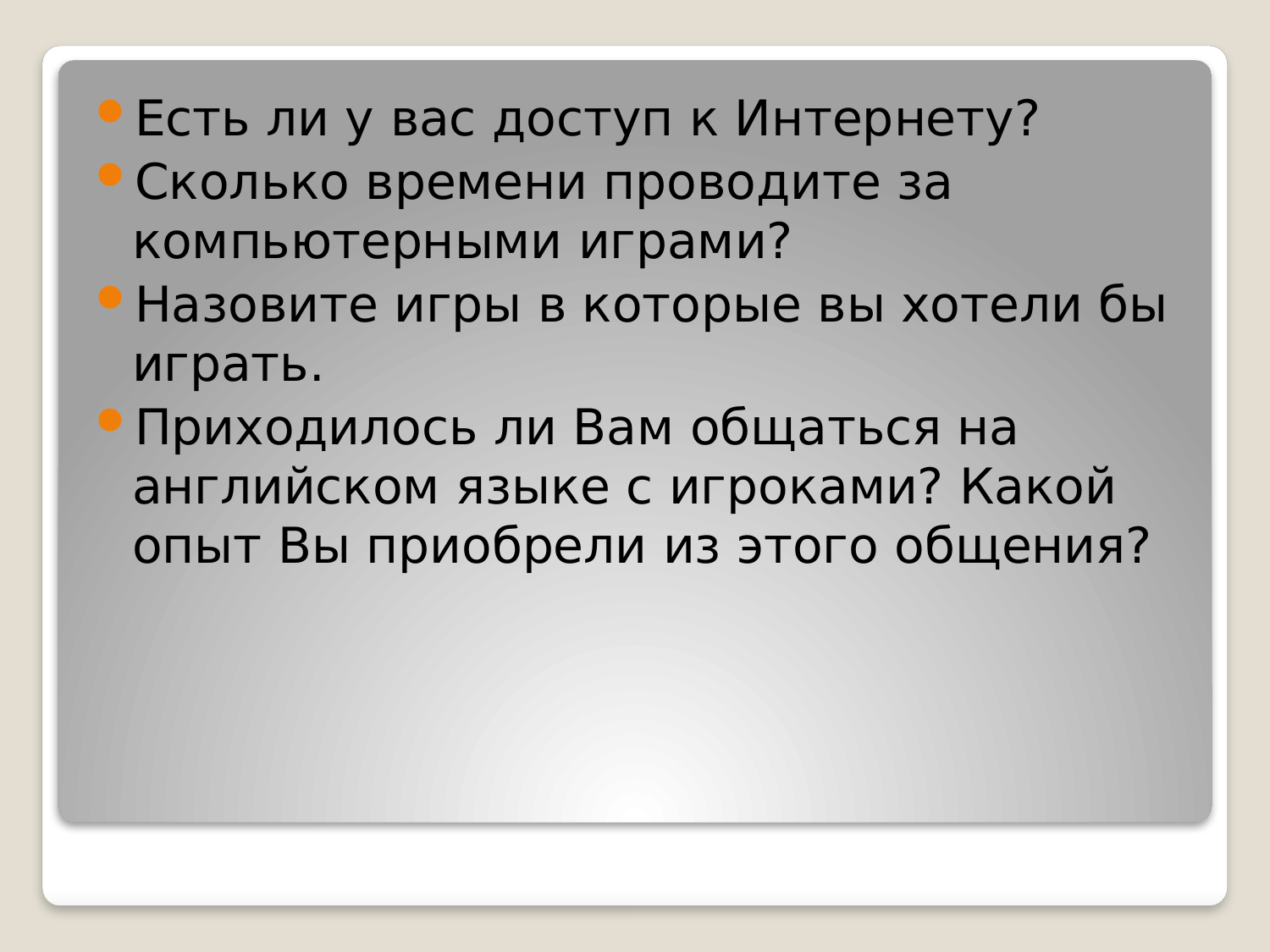

Есть ли у вас доступ к Интернету?
Сколько времени проводите за компьютерными играми?
Назовите игры в которые вы хотели бы играть.
Приходилось ли Вам общаться на английском языке с игроками? Какой опыт Вы приобрели из этого общения?

#